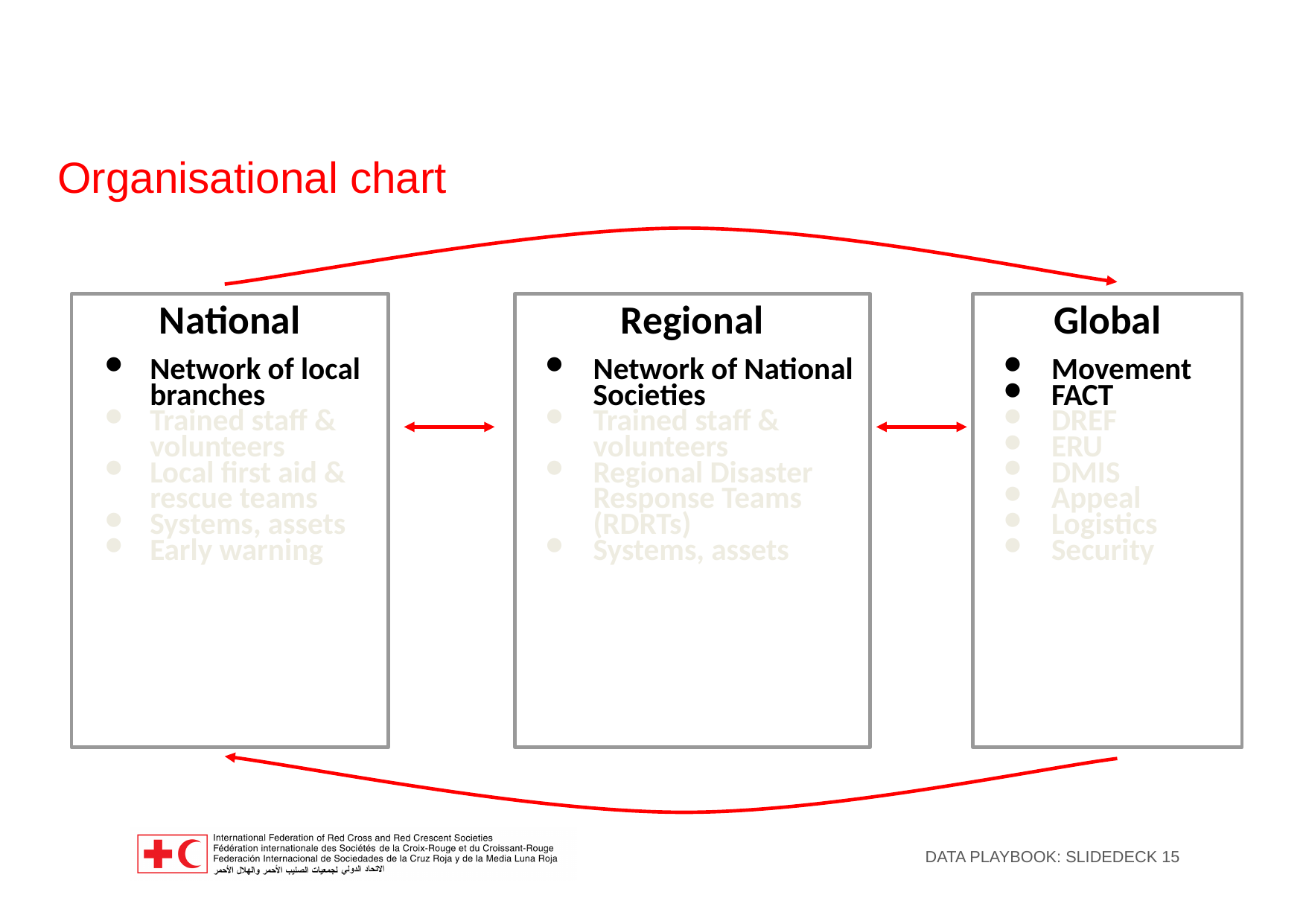

# Organisational chart

National
Network of local branches
Trained staff & volunteers
Local first aid & rescue teams
Systems, assets
Early warning

Regional
Network of National Societies
Trained staff & volunteers
Regional Disaster Response Teams (RDRTs)
Systems, assets

Global
Movement
FACT
DREF
ERU
DMIS
Appeal
Logistics
Security